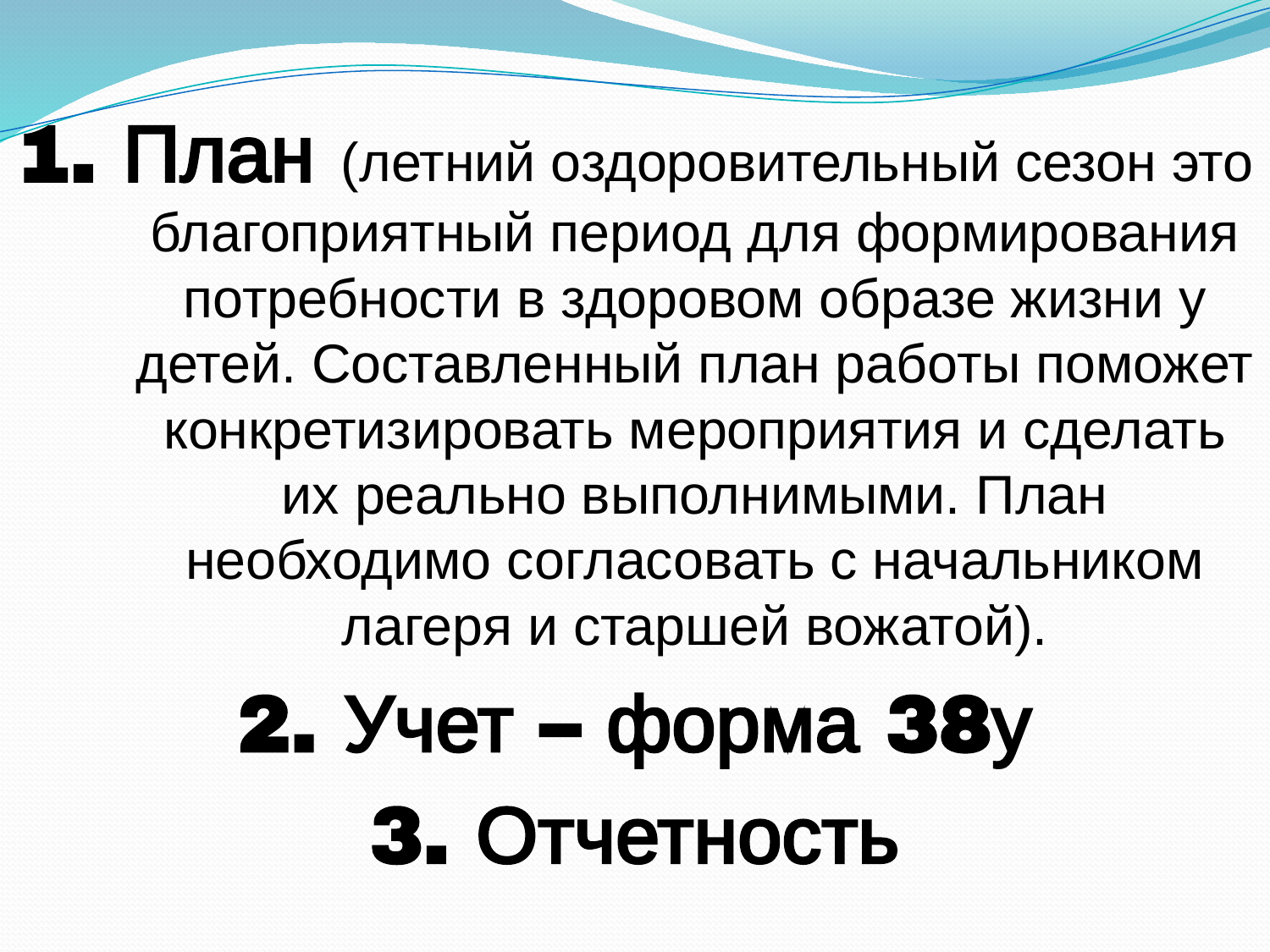

1. План (летний оздоровительный сезон это благоприятный период для формирования потребности в здоровом образе жизни у детей. Составленный план работы поможет конкретизировать мероприятия и сделать их реально выполнимыми. План необходимо согласовать с начальником лагеря и старшей вожатой).
2. Учет – форма 38у
3. Отчетность
#